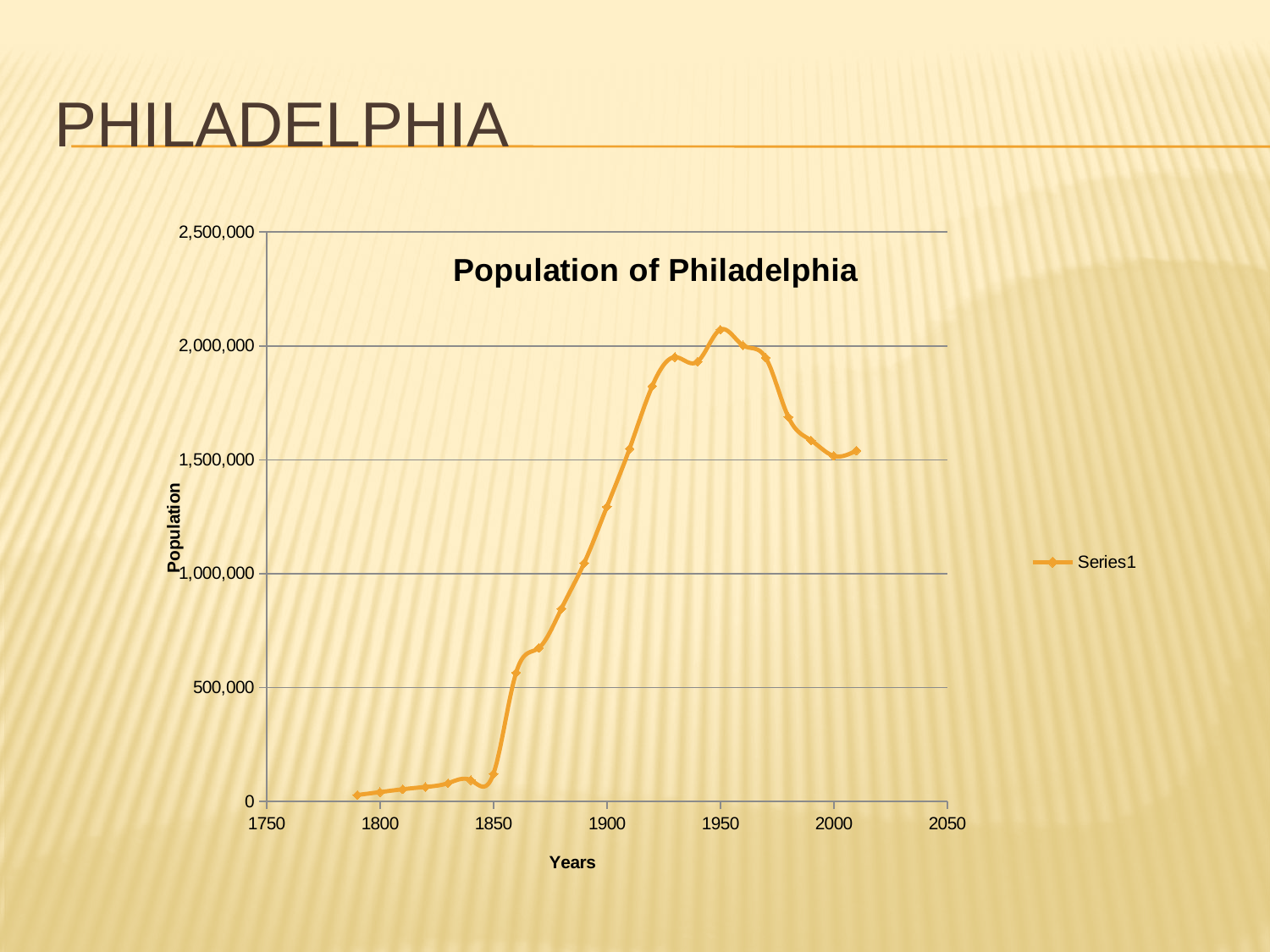

# Philadelphia

### Chart: Population of Philadelphia

| Category |  |
|---|---|